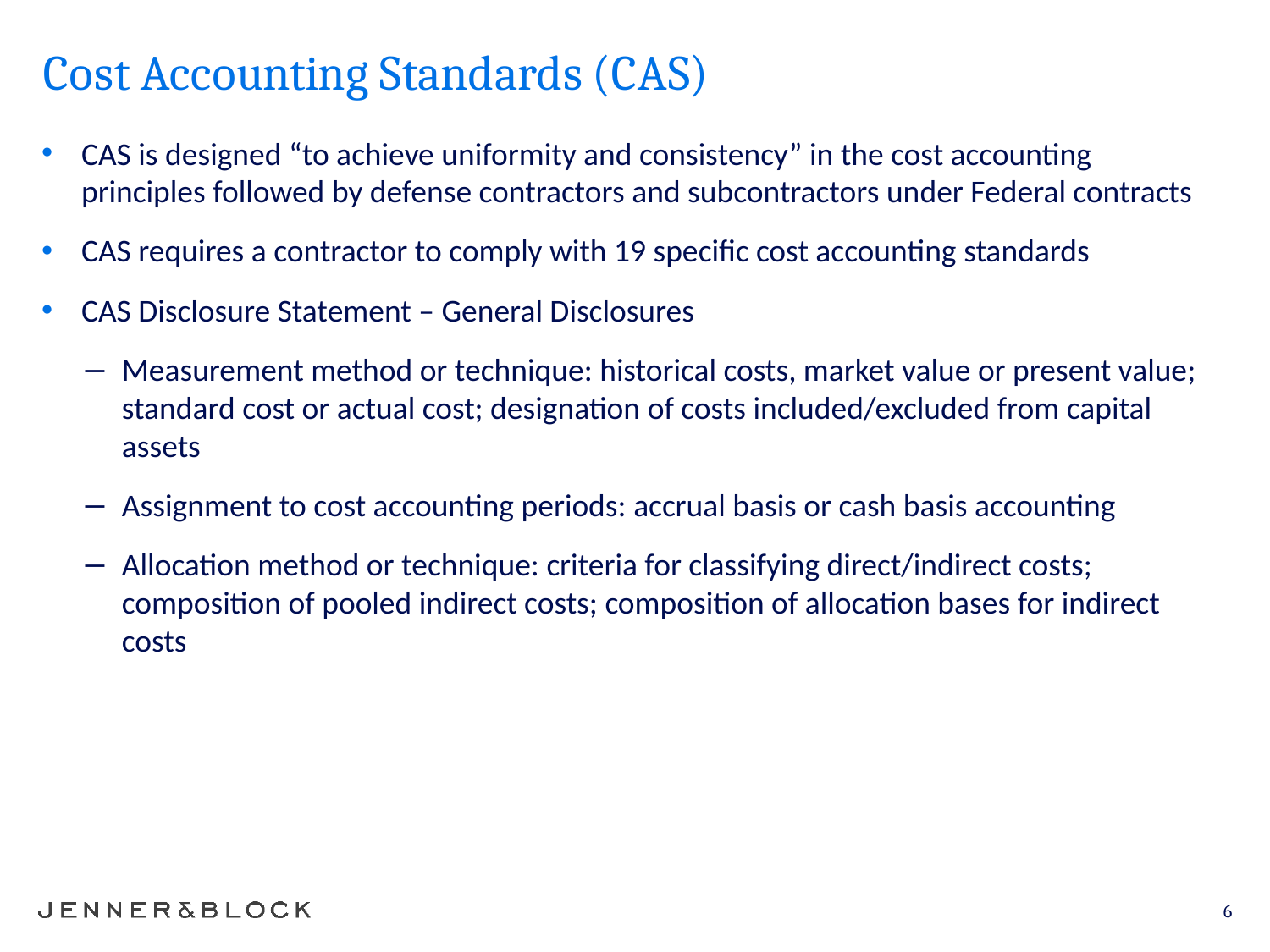

# Cost Accounting Standards (CAS)
CAS is designed “to achieve uniformity and consistency” in the cost accounting principles followed by defense contractors and subcontractors under Federal contracts
CAS requires a contractor to comply with 19 specific cost accounting standards
CAS Disclosure Statement – General Disclosures
Measurement method or technique: historical costs, market value or present value; standard cost or actual cost; designation of costs included/excluded from capital assets
Assignment to cost accounting periods: accrual basis or cash basis accounting
Allocation method or technique: criteria for classifying direct/indirect costs; composition of pooled indirect costs; composition of allocation bases for indirect costs